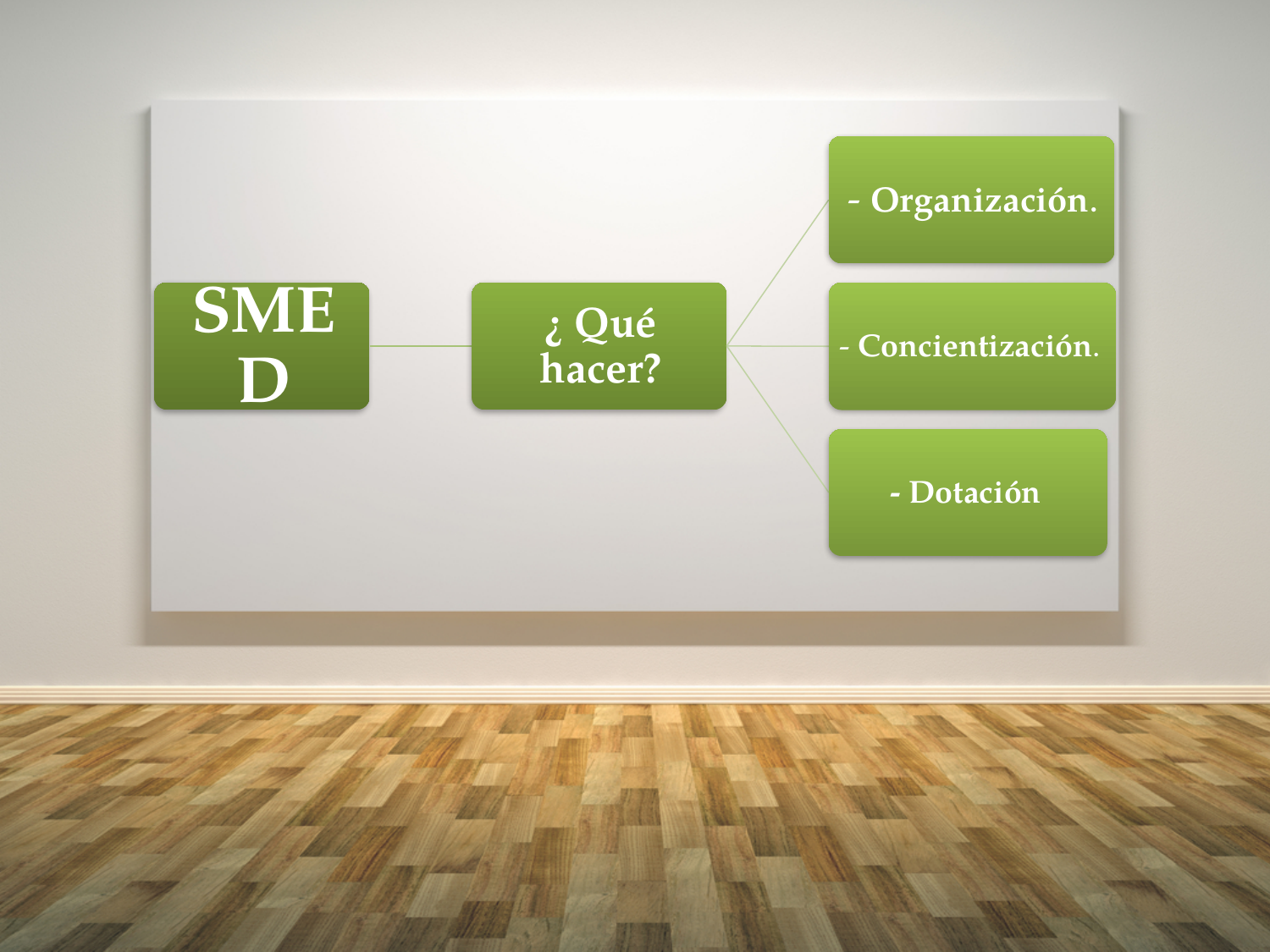

SMED

¿ Qué hacer?

- Organización.

- Concientización.

- Dotación